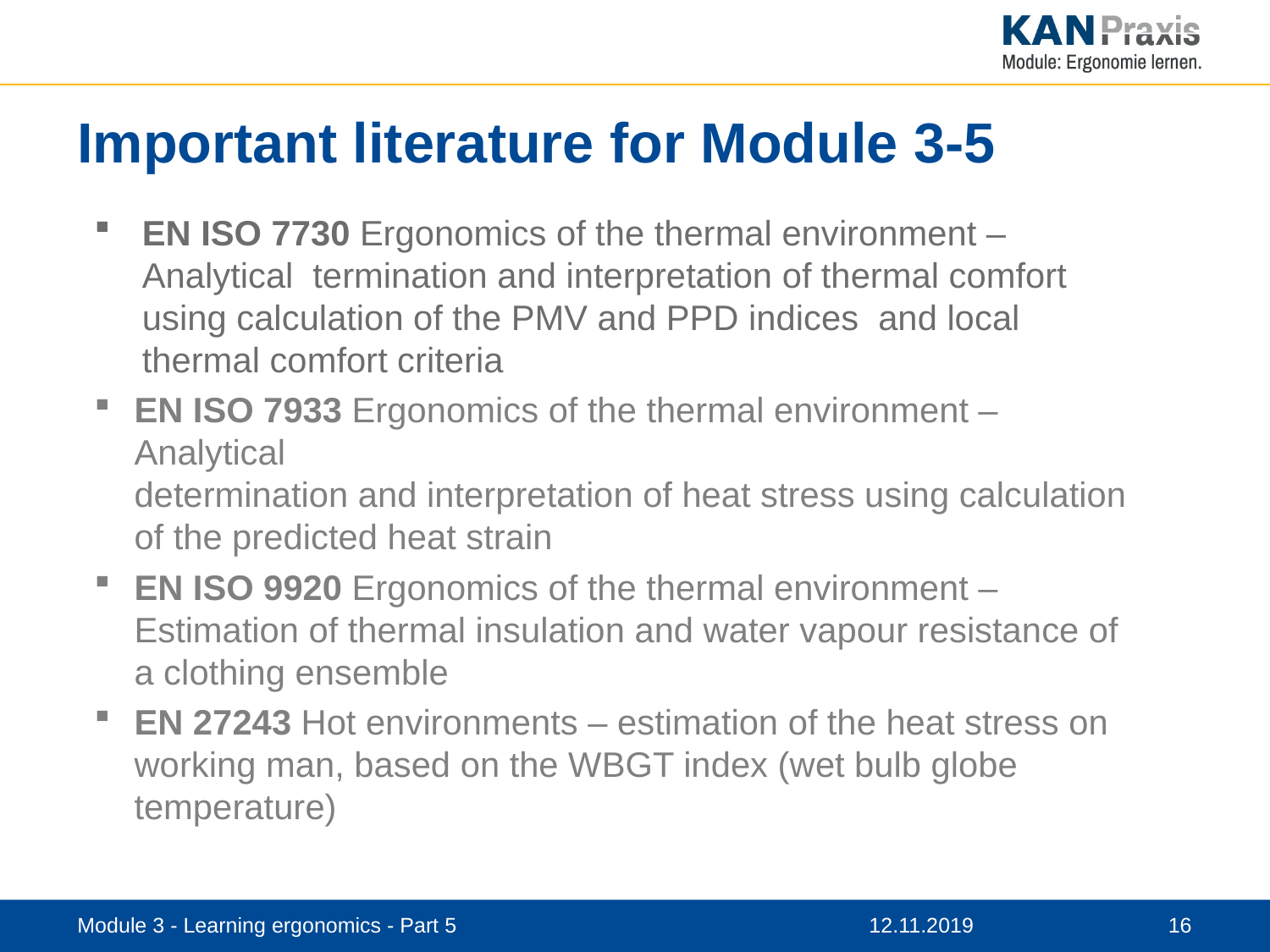

# Important literature for Module 3-5

EN ISO 7730 Ergonomics of the thermal environment – Analytical  termination and interpretation of thermal comfort using calculation of the PMV and PPD indices  and local thermal comfort criteria
EN ISO 7933 Ergonomics of the thermal environment – Analytical
determination and interpretation of heat stress using calculation of the predicted heat strain
EN ISO 9920 Ergonomics of the thermal environment – Estimation of thermal insulation and water vapour resistance of a clothing ensemble
EN 27243 Hot environments – estimation of the heat stress on working man, based on the WBGT index (wet bulb globe temperature)

Module 3 - Learning ergonomics - Part 5
12.11.2019
16